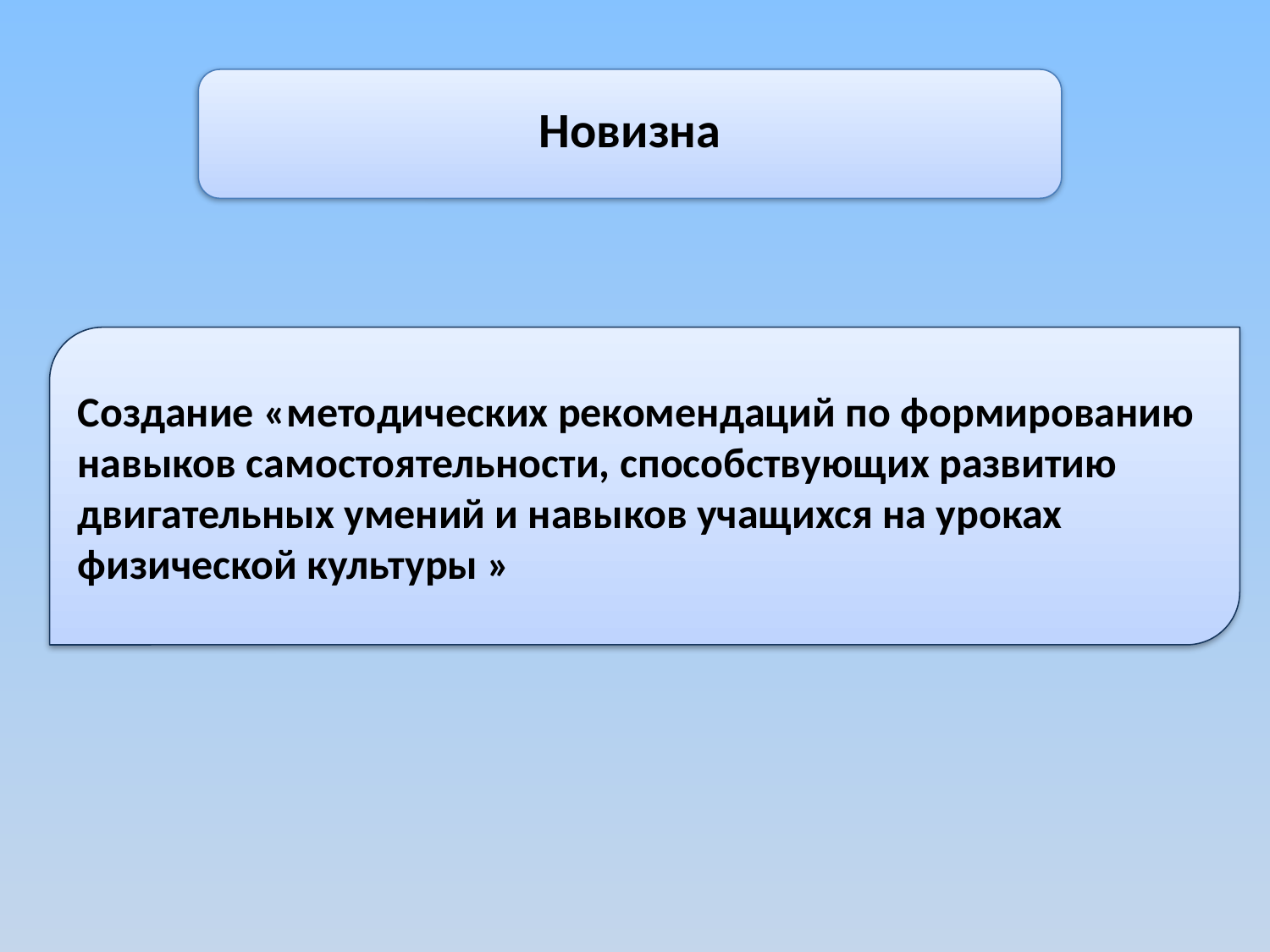

Новизна
Создание «методических рекомендаций по формированию навыков самостоятельности, способствующих развитию двигательных умений и навыков учащихся на уроках физической культуры »